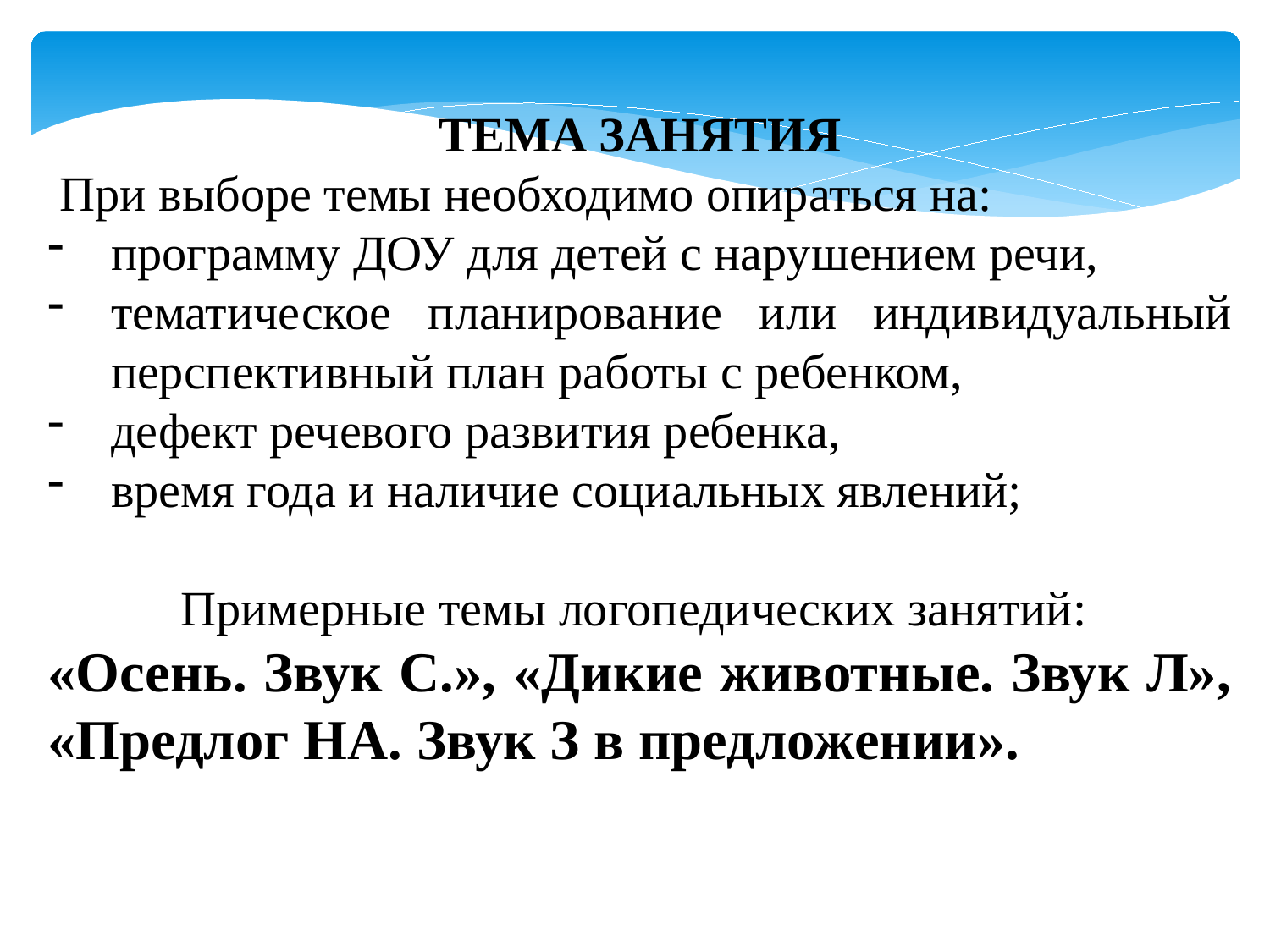

ТЕМА ЗАНЯТИЯ
 При выборе темы необходимо опираться на:
программу ДОУ для детей с нарушением речи,
тематическое планирование или индивидуальный перспективный план работы с ребенком,
дефект речевого развития ребенка,
время года и наличие социальных явлений;

Примерные темы логопедических занятий:
«Осень. Звук С.», «Дикие животные. Звук Л», «Предлог НА. Звук З в предложении».